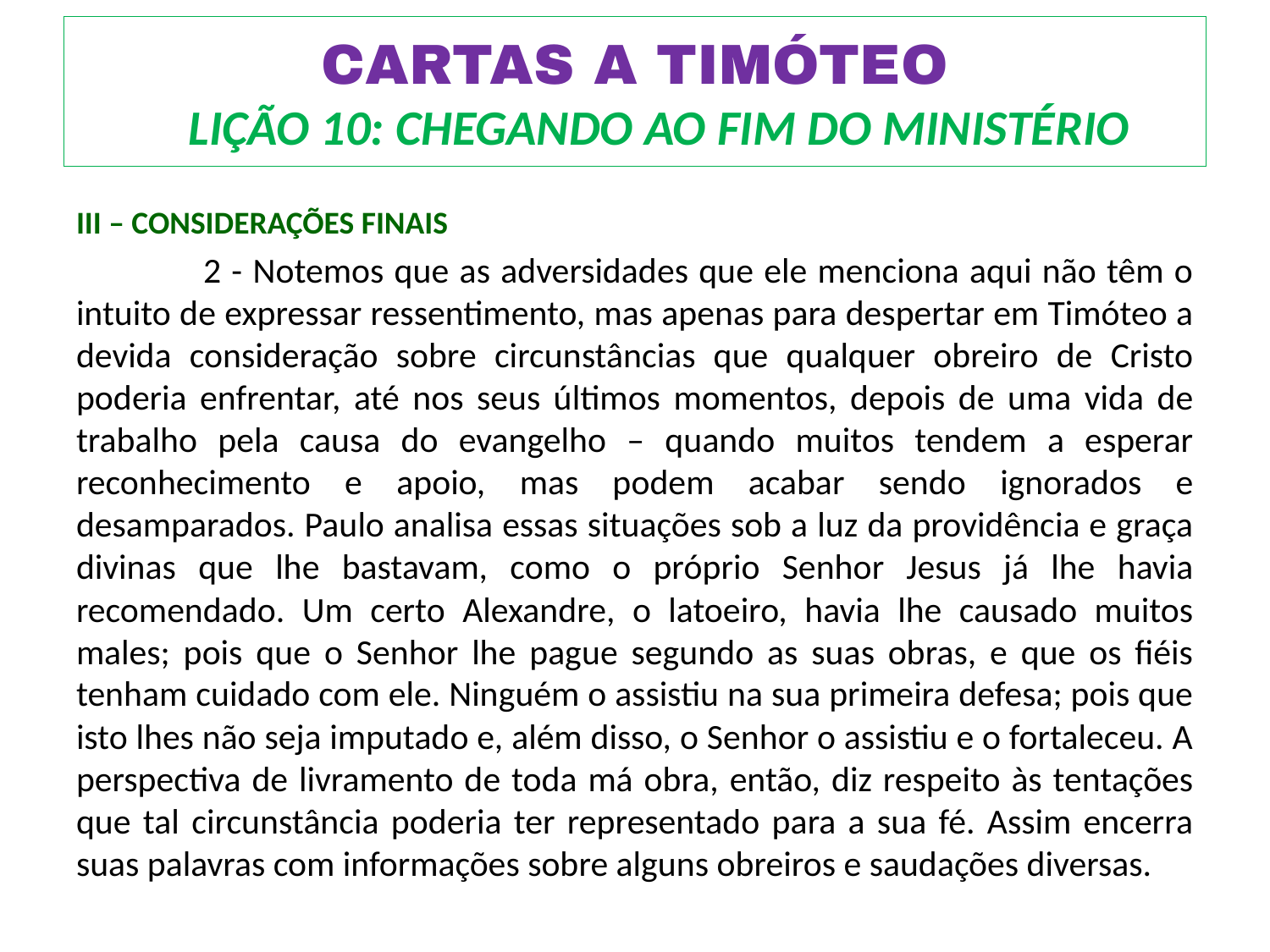

# CARTAS A TIMÓTEO LIÇÃO 10: CHEGANDO AO FIM DO MINISTÉRIO
III – CONSIDERAÇÕES FINAIS
	2 - Notemos que as adversidades que ele menciona aqui não têm o intuito de expressar ressentimento, mas apenas para despertar em Timóteo a devida consideração sobre circunstâncias que qualquer obreiro de Cristo poderia enfrentar, até nos seus últimos momentos, depois de uma vida de trabalho pela causa do evangelho – quando muitos tendem a esperar reconhecimento e apoio, mas podem acabar sendo ignorados e desamparados. Paulo analisa essas situações sob a luz da providência e graça divinas que lhe bastavam, como o próprio Senhor Jesus já lhe havia recomendado. Um certo Alexandre, o latoeiro, havia lhe causado muitos males; pois que o Senhor lhe pague segundo as suas obras, e que os fiéis tenham cuidado com ele. Ninguém o assistiu na sua primeira defesa; pois que isto lhes não seja imputado e, além disso, o Senhor o assistiu e o fortaleceu. A perspectiva de livramento de toda má obra, então, diz respeito às tentações que tal circunstância poderia ter representado para a sua fé. Assim encerra suas palavras com informações sobre alguns obreiros e saudações diversas.